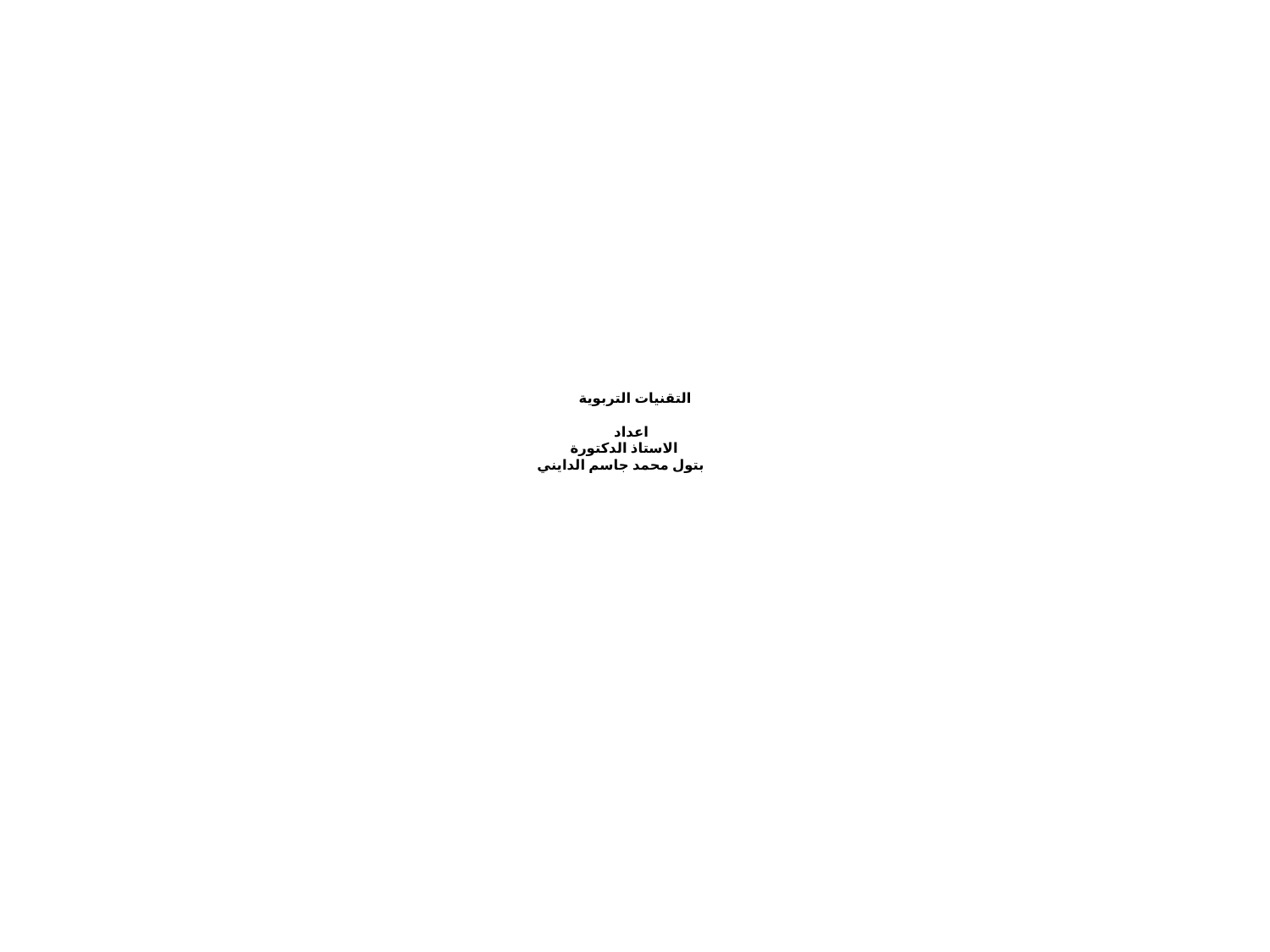

# التقنيات التربوية اعداد الاستاذ الدكتورة بتول محمد جاسم الدايني